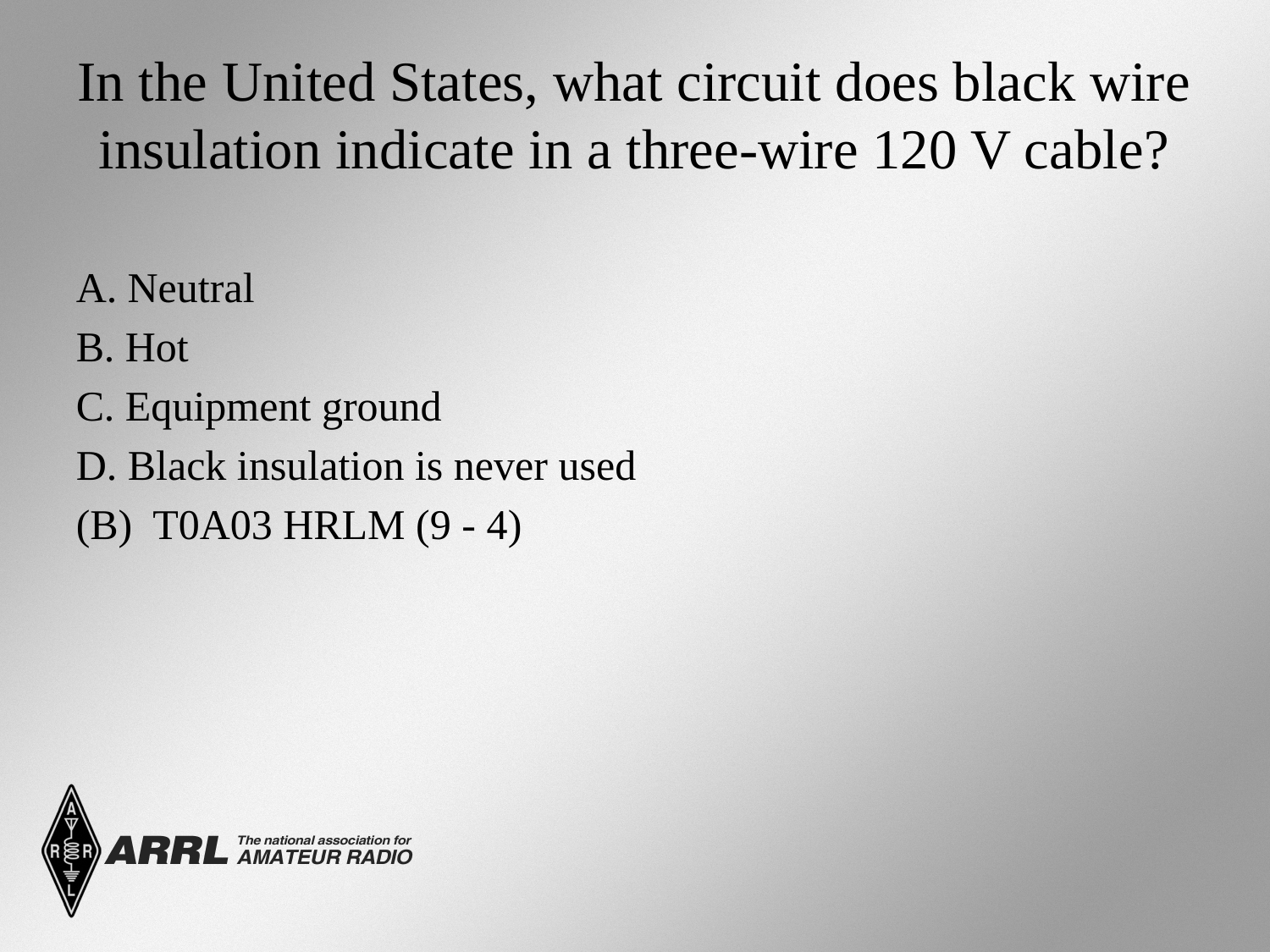

# In the United States, what circuit does black wire insulation indicate in a three-wire 120 V cable?
A. Neutral
B. Hot
C. Equipment ground
D. Black insulation is never used
(B)  T0A03 HRLM (9 - 4)